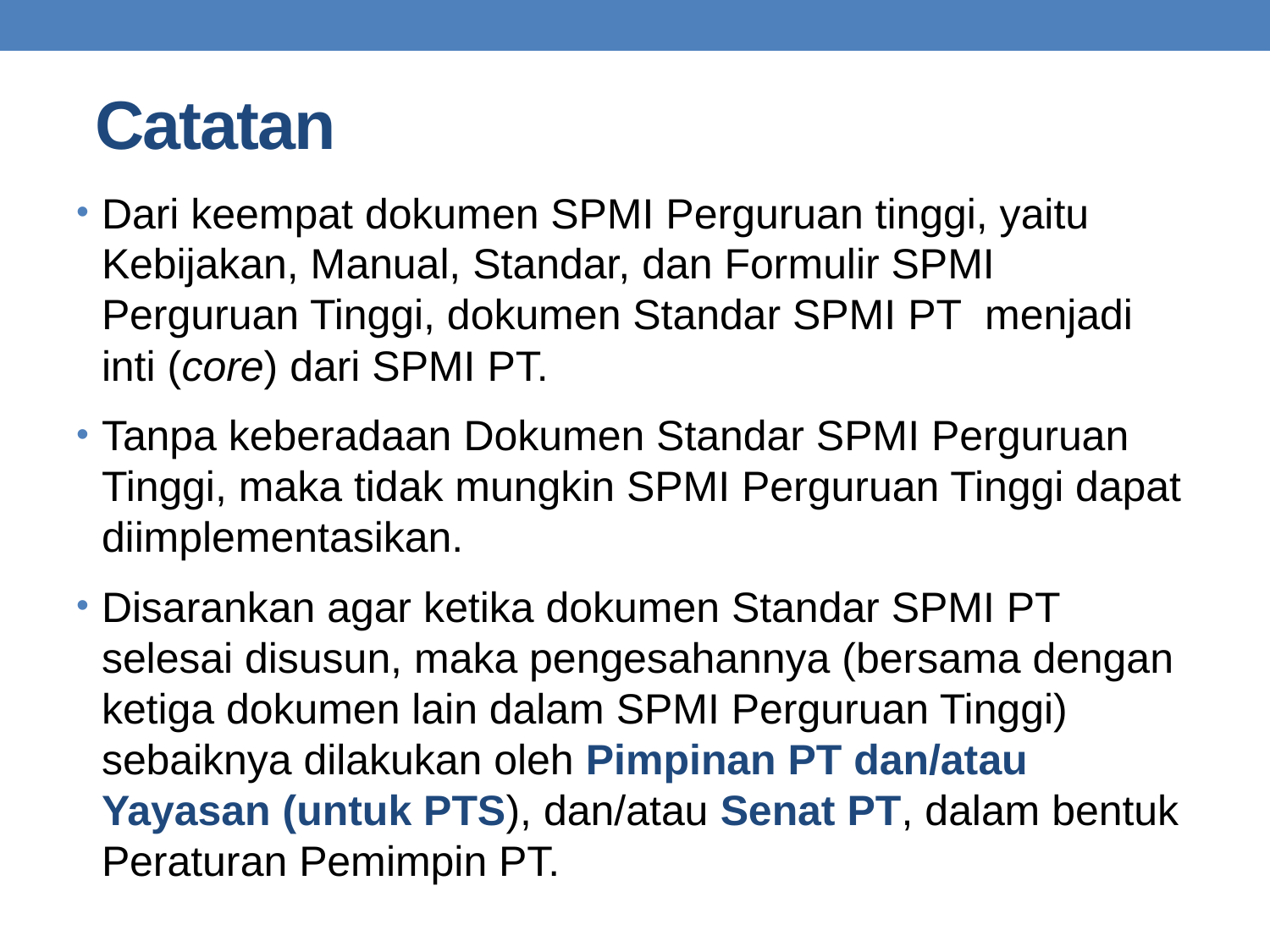

# Catatan
Dari keempat dokumen SPMI Perguruan tinggi, yaitu Kebijakan, Manual, Standar, dan Formulir SPMI Perguruan Tinggi, dokumen Standar SPMI PT  menjadi inti (core) dari SPMI PT.
Tanpa keberadaan Dokumen Standar SPMI Perguruan Tinggi, maka tidak mungkin SPMI Perguruan Tinggi dapat diimplementasikan.
Disarankan agar ketika dokumen Standar SPMI PT  selesai disusun, maka pengesahannya (bersama dengan ketiga dokumen lain dalam SPMI Perguruan Tinggi) sebaiknya dilakukan oleh Pimpinan PT dan/atau Yayasan (untuk PTS), dan/atau Senat PT, dalam bentuk Peraturan Pemimpin PT.